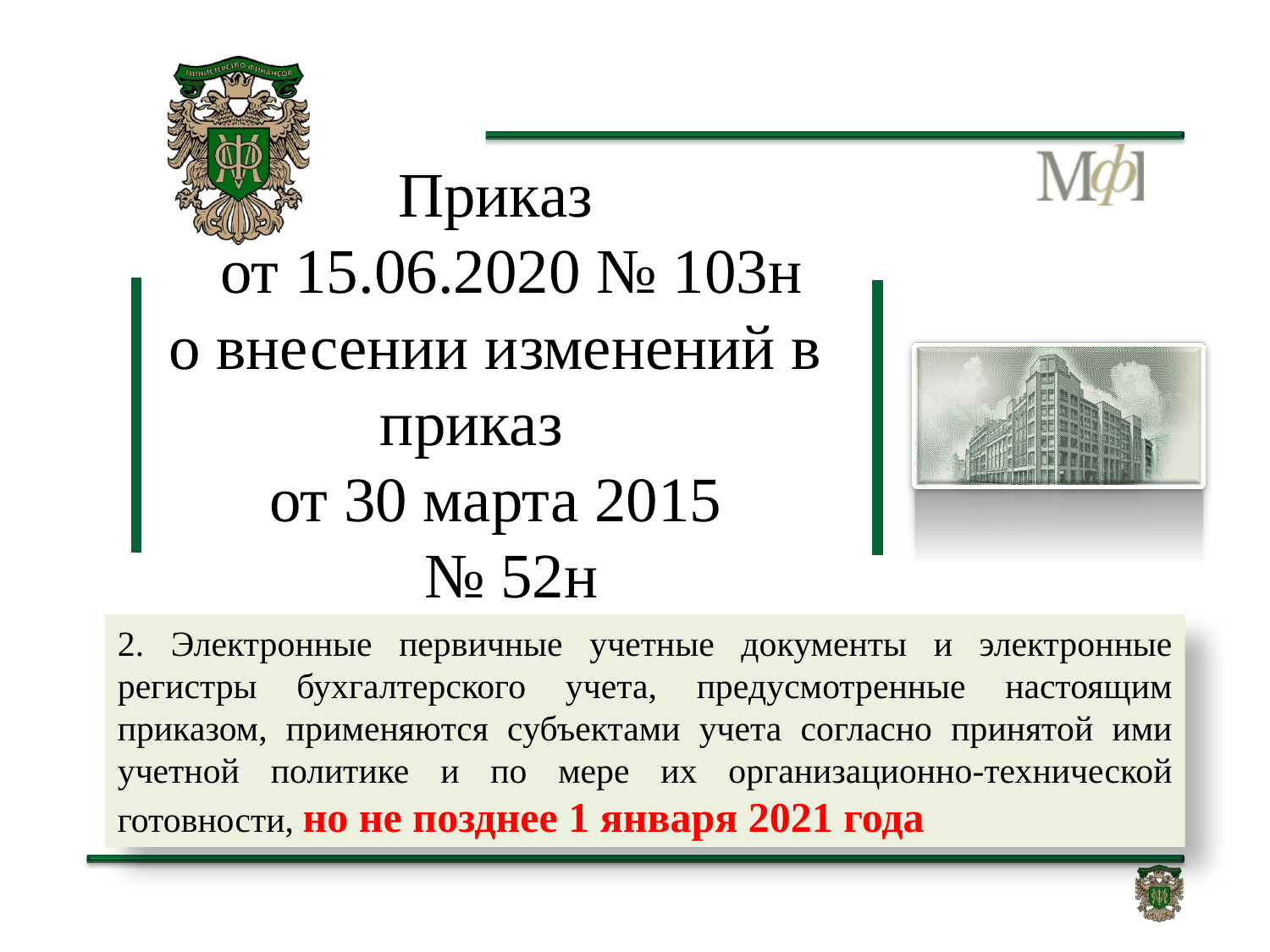

# Приказ от 15.06.2020 № 103н о внесении изменений в приказ от 30 марта 2015 № 52н

2. Электронные первичные учетные документы и электронные регистры бухгалтерского учета, предусмотренные настоящим приказом, применяются субъектами учета согласно принятой ими учетной политике и по мере их организационно-технической готовности, но не позднее 1 января 2021 года